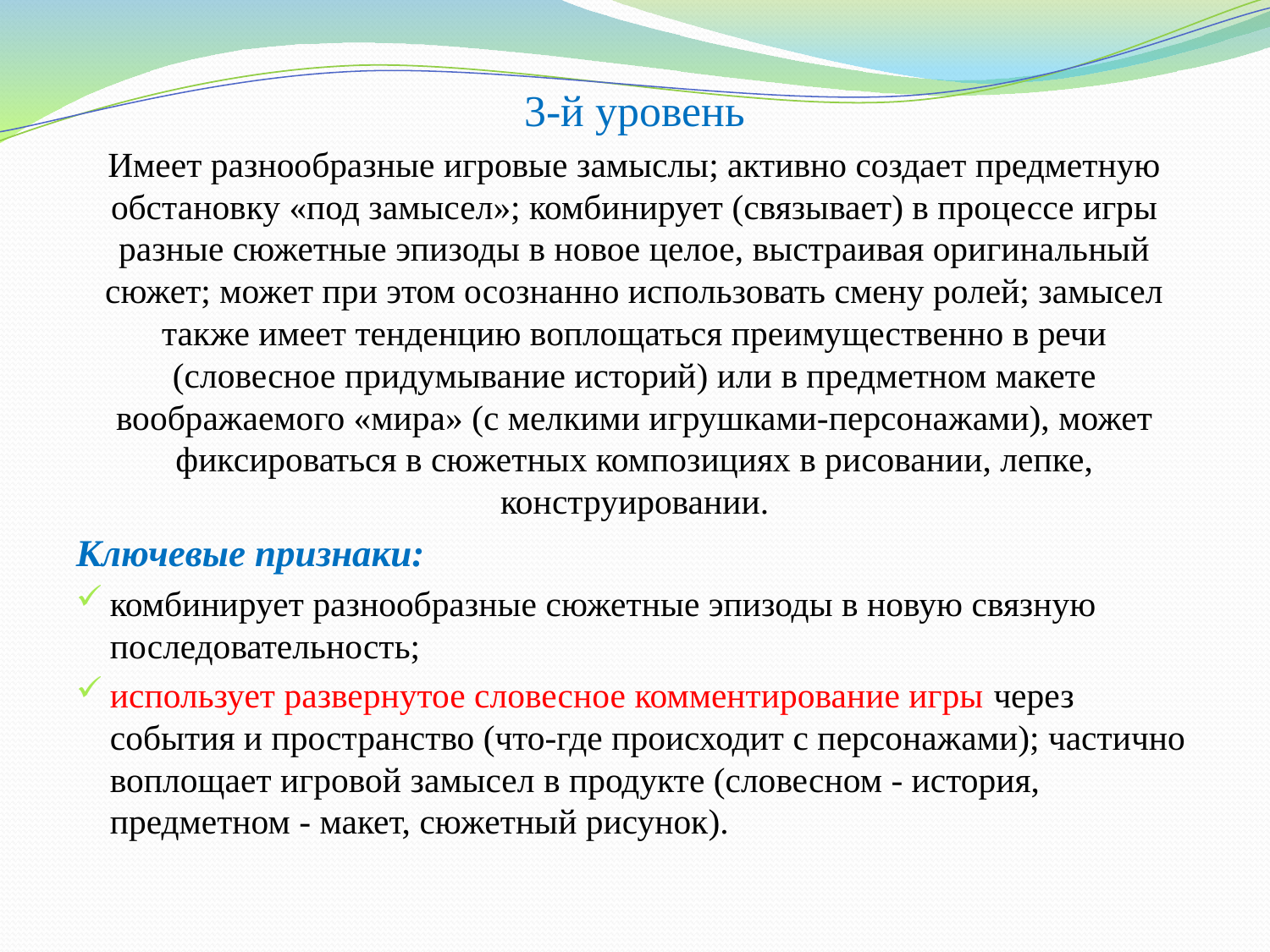

3-й уровень
Имеет разнообразные игровые замыслы; активно создает предметную обстановку «под замысел»; комбинирует (связывает) в процессе игры разные сюжетные эпизоды в новое целое, выстраивая оригинальный сюжет; может при этом осознанно использовать смену ролей; замысел также имеет тенденцию воплощаться преимущественно в речи (словесное придумывание историй) или в предметном макете воображаемого «мира» (с мелкими игрушками-персонажами), может фиксироваться в сюжетных композициях в рисовании, лепке, конструировании.
Ключевые признаки:
комбинирует разнообразные сюжетные эпизоды в новую связную последовательность;
использует развернутое словесное комментирование игры через события и пространство (что-где происходит с персонажами); частично воплощает игровой замысел в продукте (словесном - история, предметном - макет, сюжетный рисунок).